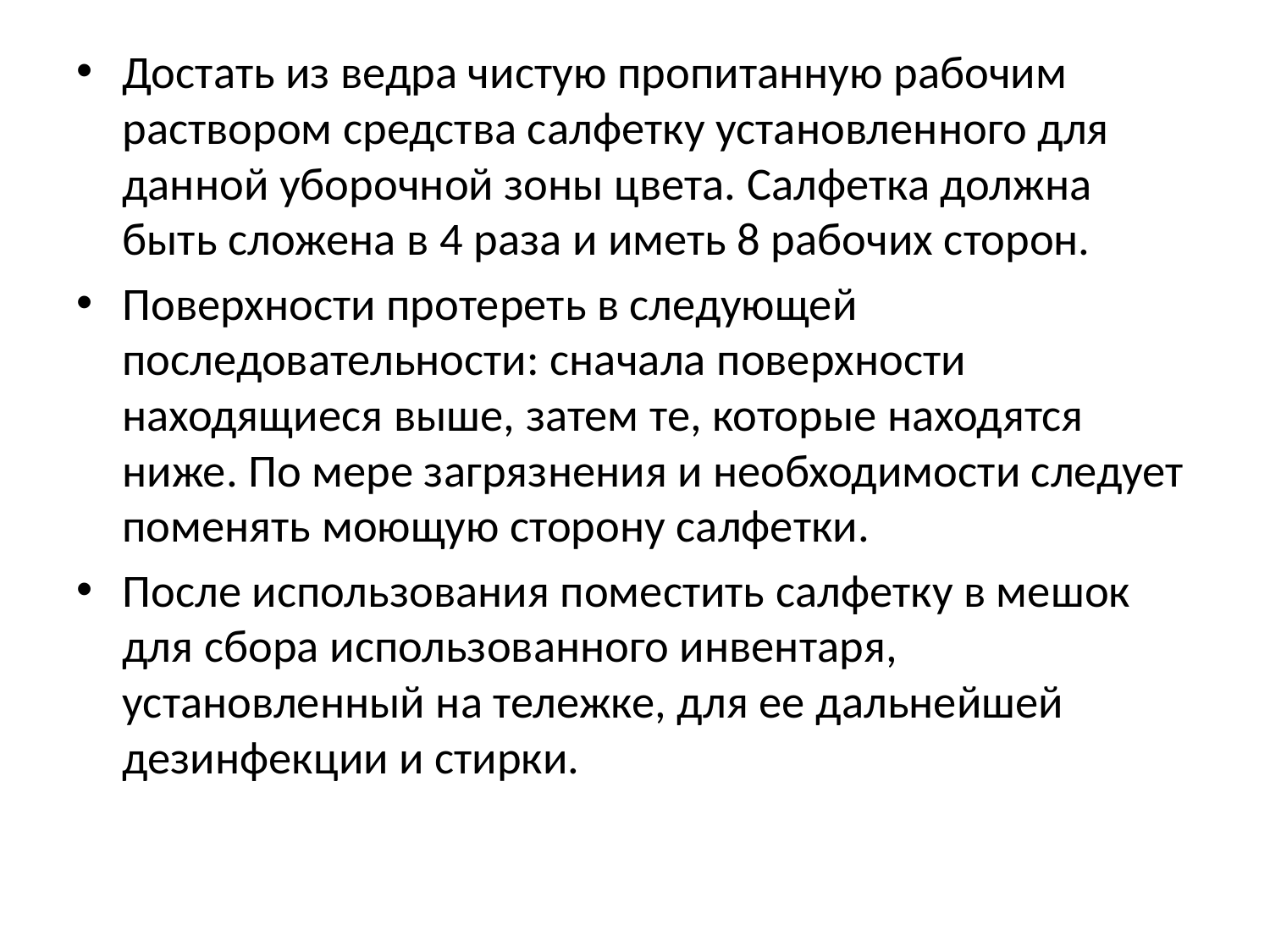

Достать из ведра чистую пропитанную рабочим раствором средства салфетку установленного для данной уборочной зоны цвета. Салфетка должна быть сложена в 4 раза и иметь 8 рабочих сторон.
Поверхности протереть в следующей последовательности: сначала поверхности находящиеся выше, затем те, которые находятся ниже. По мере загрязнения и необходимости следует поменять моющую сторону салфетки.
После использования поместить салфетку в мешок для сбора использованного инвентаря, установленный на тележке, для ее дальнейшей дезинфекции и стирки.